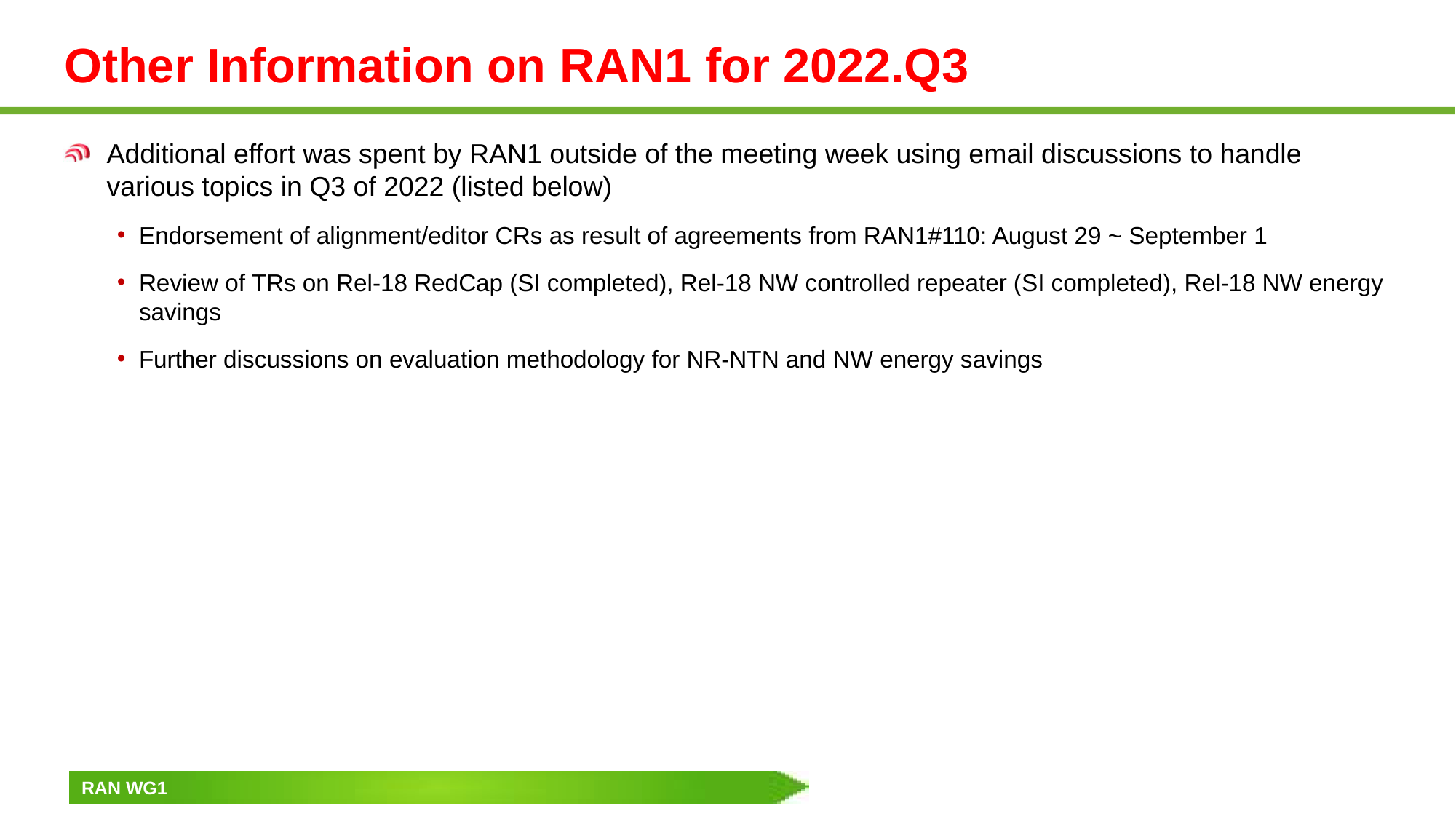

# Other Information on RAN1 for 2022.Q3
Additional effort was spent by RAN1 outside of the meeting week using email discussions to handle various topics in Q3 of 2022 (listed below)
Endorsement of alignment/editor CRs as result of agreements from RAN1#110: August 29 ~ September 1
Review of TRs on Rel-18 RedCap (SI completed), Rel-18 NW controlled repeater (SI completed), Rel-18 NW energy savings
Further discussions on evaluation methodology for NR-NTN and NW energy savings